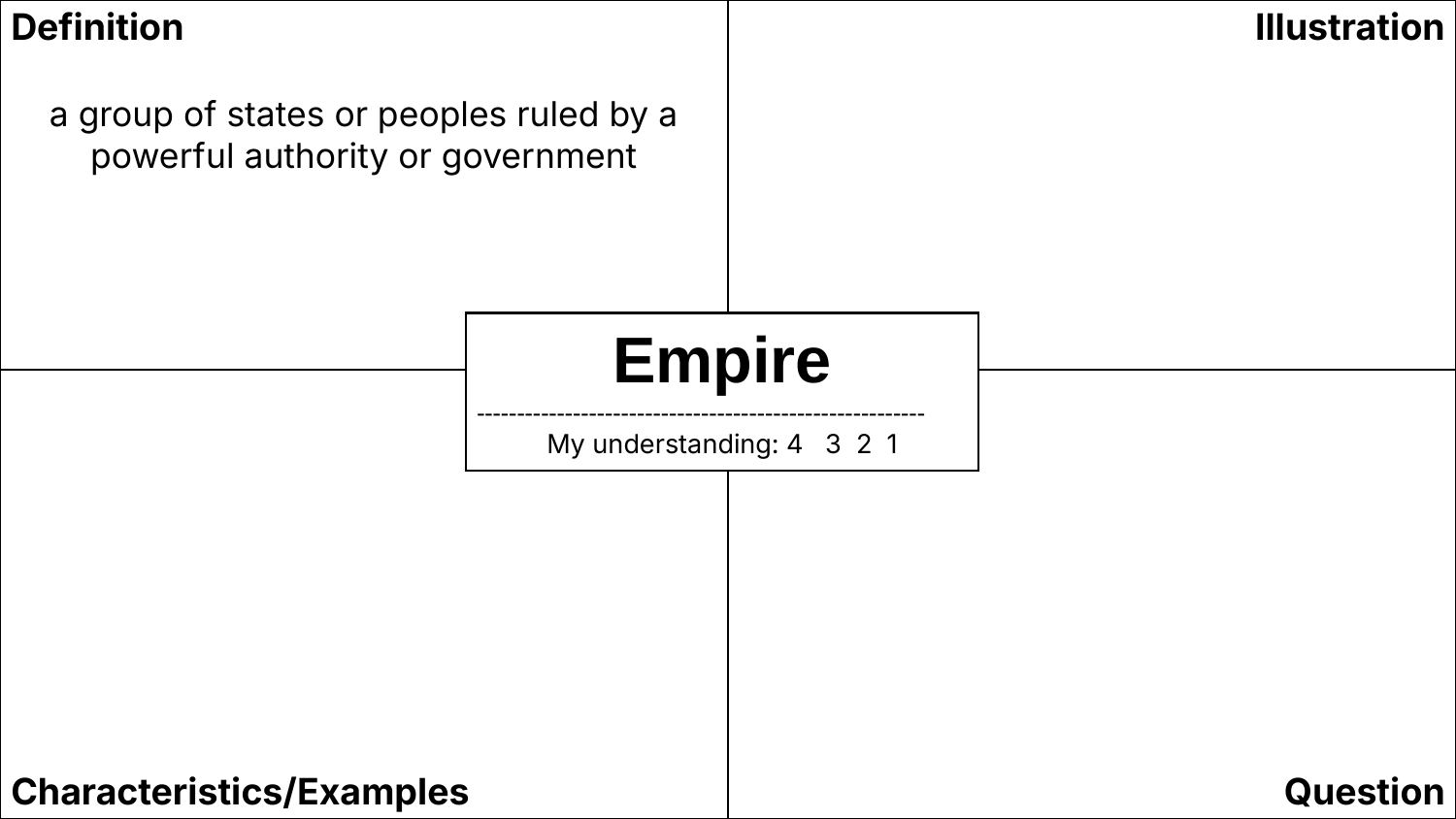

| Definition a group of states or peoples ruled by a powerful authority or government | Illustration |
| --- | --- |
| Characteristics/Examples | Question |
Empire
--------------------------------------------------------
My understanding: 4   3  2  1